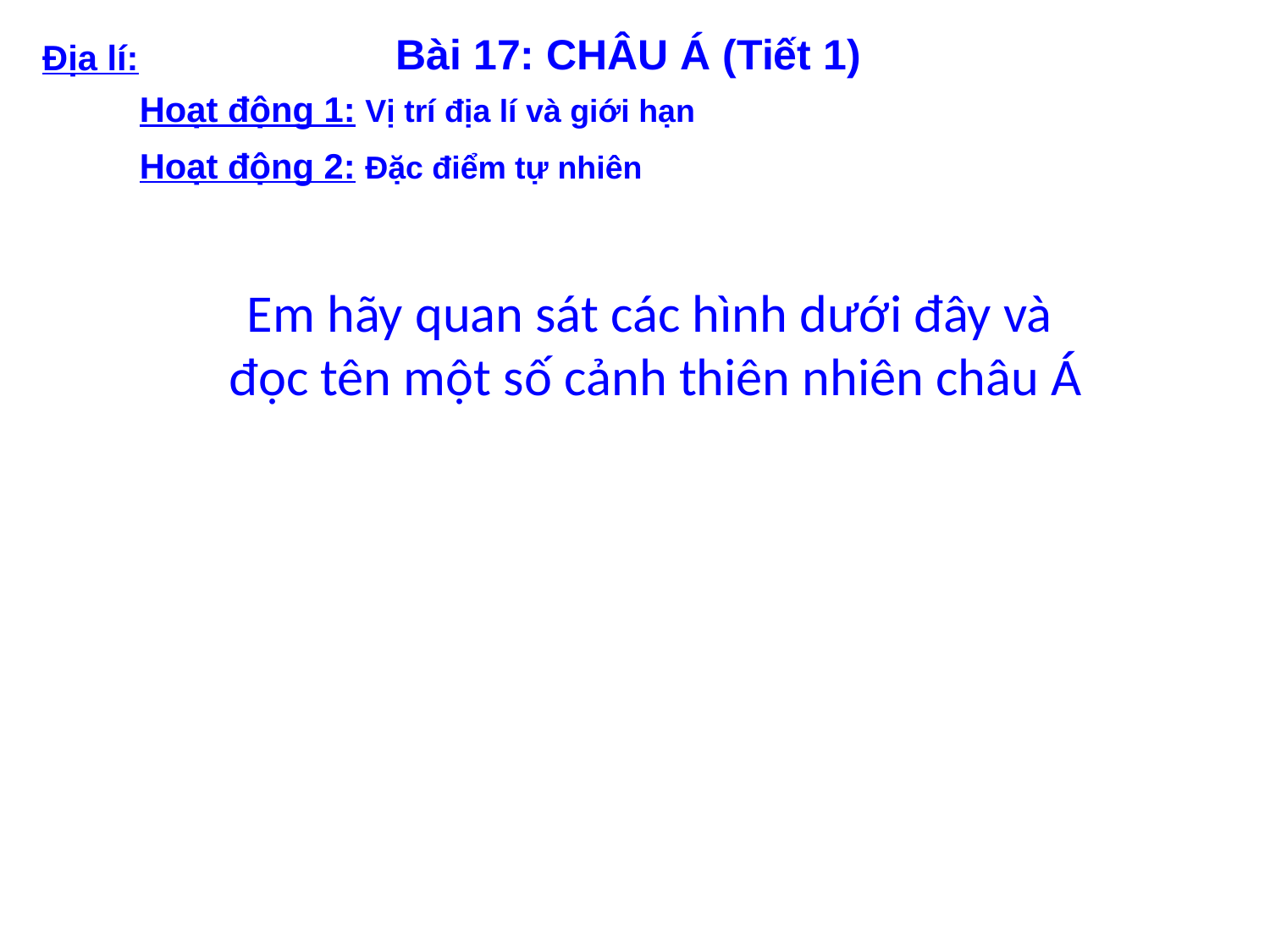

Bài 17: CHÂU Á (Tiết 1)
Địa lí:
Hoạt động 1: Vị trí địa lí và giới hạn
Hoạt động 2: Đặc điểm tự nhiên
Em hãy quan sát các hình dưới đây và
đọc tên một số cảnh thiên nhiên châu Á